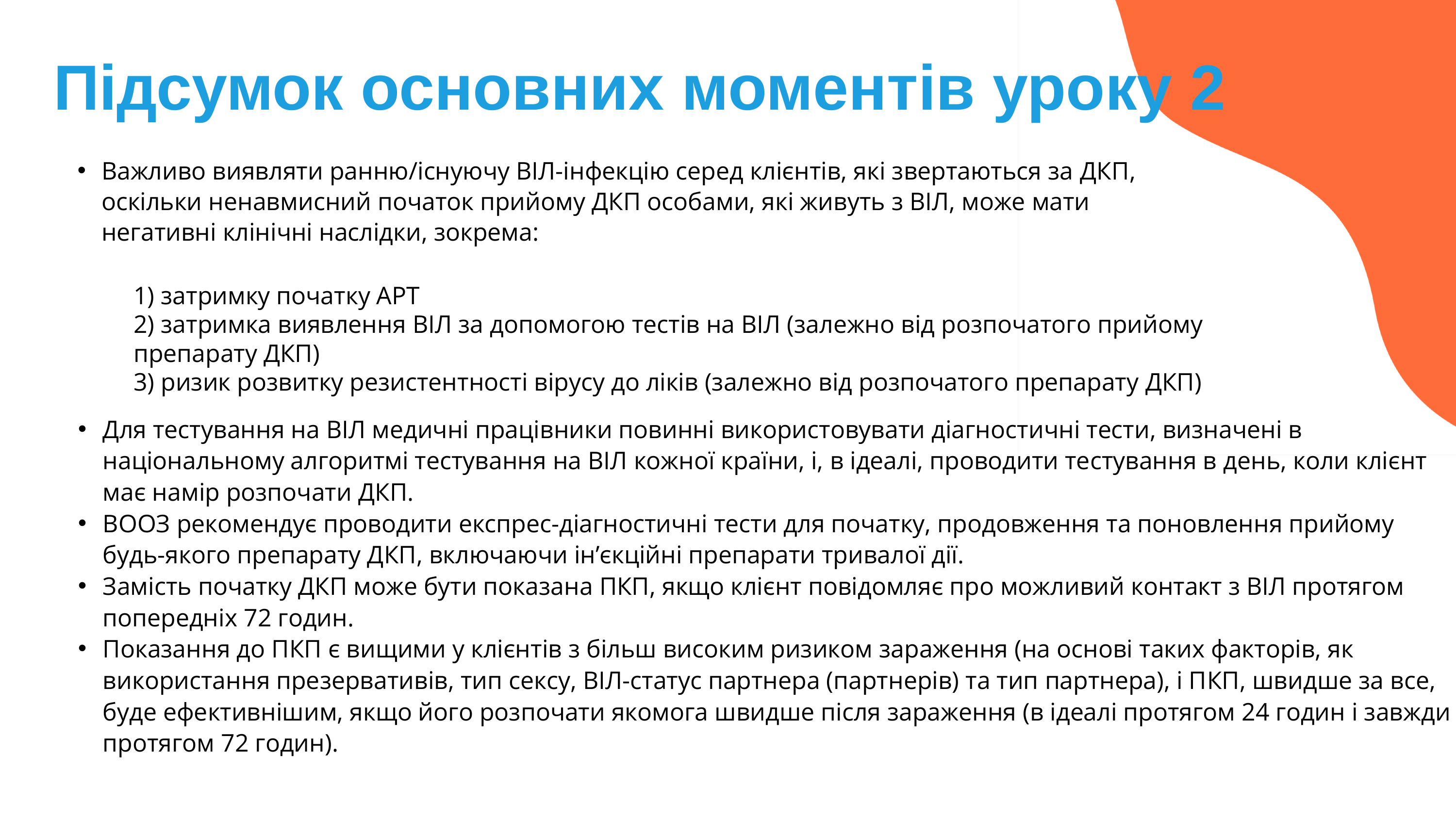

Підсумок основних моментів уроку 2
Важливо виявляти ранню/існуючу ВІЛ-інфекцію серед клієнтів, які звертаються за ДКП, оскільки ненавмисний початок прийому ДКП особами, які живуть з ВІЛ, може мати негативні клінічні наслідки, зокрема:
1) затримку початку АРТ
2) затримка виявлення ВІЛ за допомогою тестів на ВІЛ (залежно від розпочатого прийому препарату ДКП)
3) ризик розвитку резистентності вірусу до ліків (залежно від розпочатого препарату ДКП)
Для тестування на ВІЛ медичні працівники повинні використовувати діагностичні тести, визначені в національному алгоритмі тестування на ВІЛ кожної країни, і, в ідеалі, проводити тестування в день, коли клієнт має намір розпочати ДКП.
ВООЗ рекомендує проводити експрес-діагностичні тести для початку, продовження та поновлення прийому будь-якого препарату ДКП, включаючи ін’єкційні препарати тривалої дії.
Замість початку ДКП може бути показана ПКП, якщо клієнт повідомляє про можливий контакт з ВІЛ протягом попередніх 72 годин.
Показання до ПКП є вищими у клієнтів з більш високим ризиком зараження (на основі таких факторів, як використання презервативів, тип сексу, ВІЛ-статус партнера (партнерів) та тип партнера), і ПКП, швидше за все, буде ефективнішим, якщо його розпочати якомога швидше після зараження (в ідеалі протягом 24 годин і завжди протягом 72 годин).